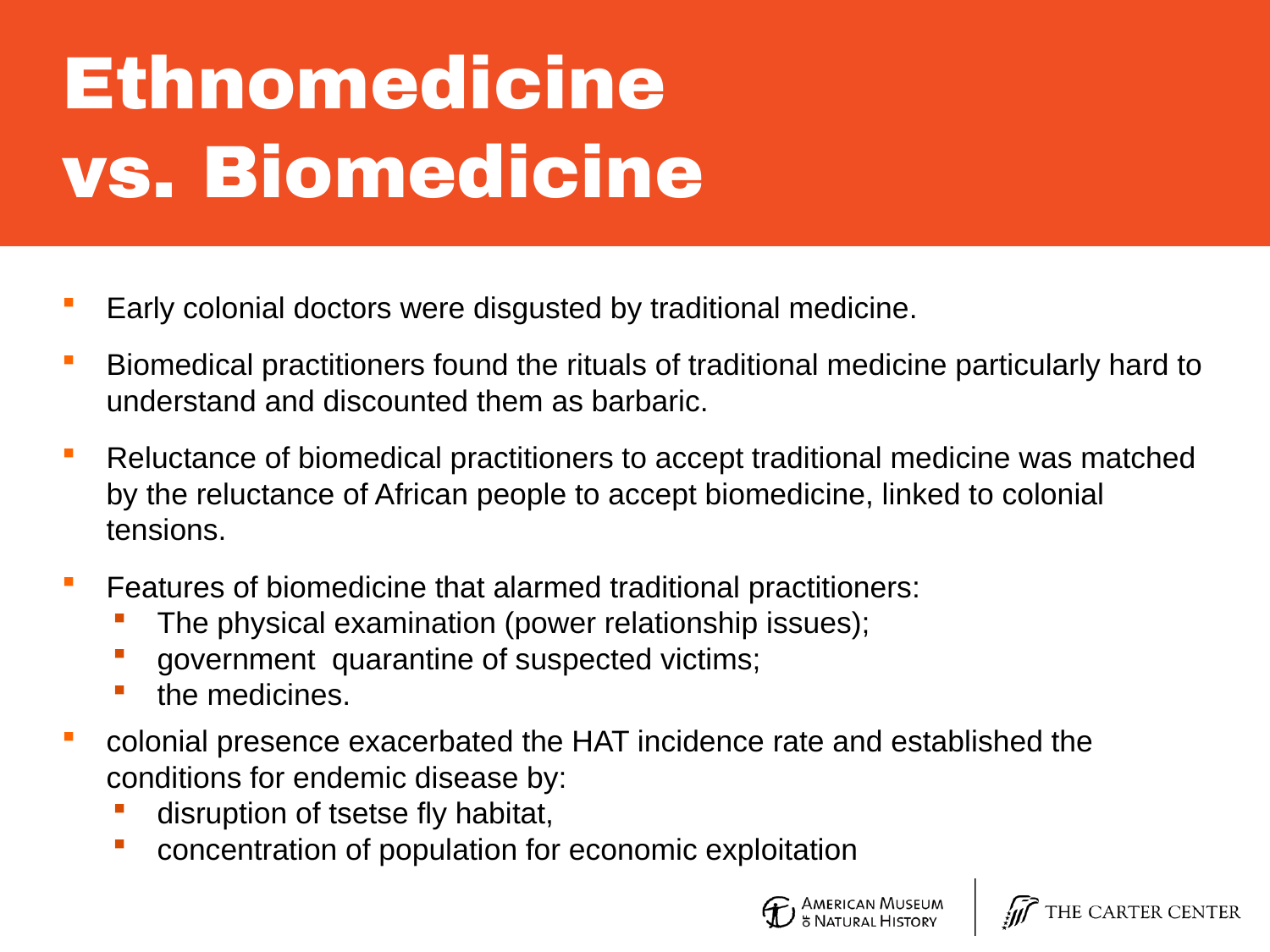

# Ethnomedicine vs. Biomedicine
Early colonial doctors were disgusted by traditional medicine.
Biomedical practitioners found the rituals of traditional medicine particularly hard to understand and discounted them as barbaric.
Reluctance of biomedical practitioners to accept traditional medicine was matched by the reluctance of African people to accept biomedicine, linked to colonial tensions.
Features of biomedicine that alarmed traditional practitioners:
The physical examination (power relationship issues);
government  quarantine of suspected victims;
the medicines.
colonial presence exacerbated the HAT incidence rate and established the conditions for endemic disease by:
disruption of tsetse fly habitat,
concentration of population for economic exploitation